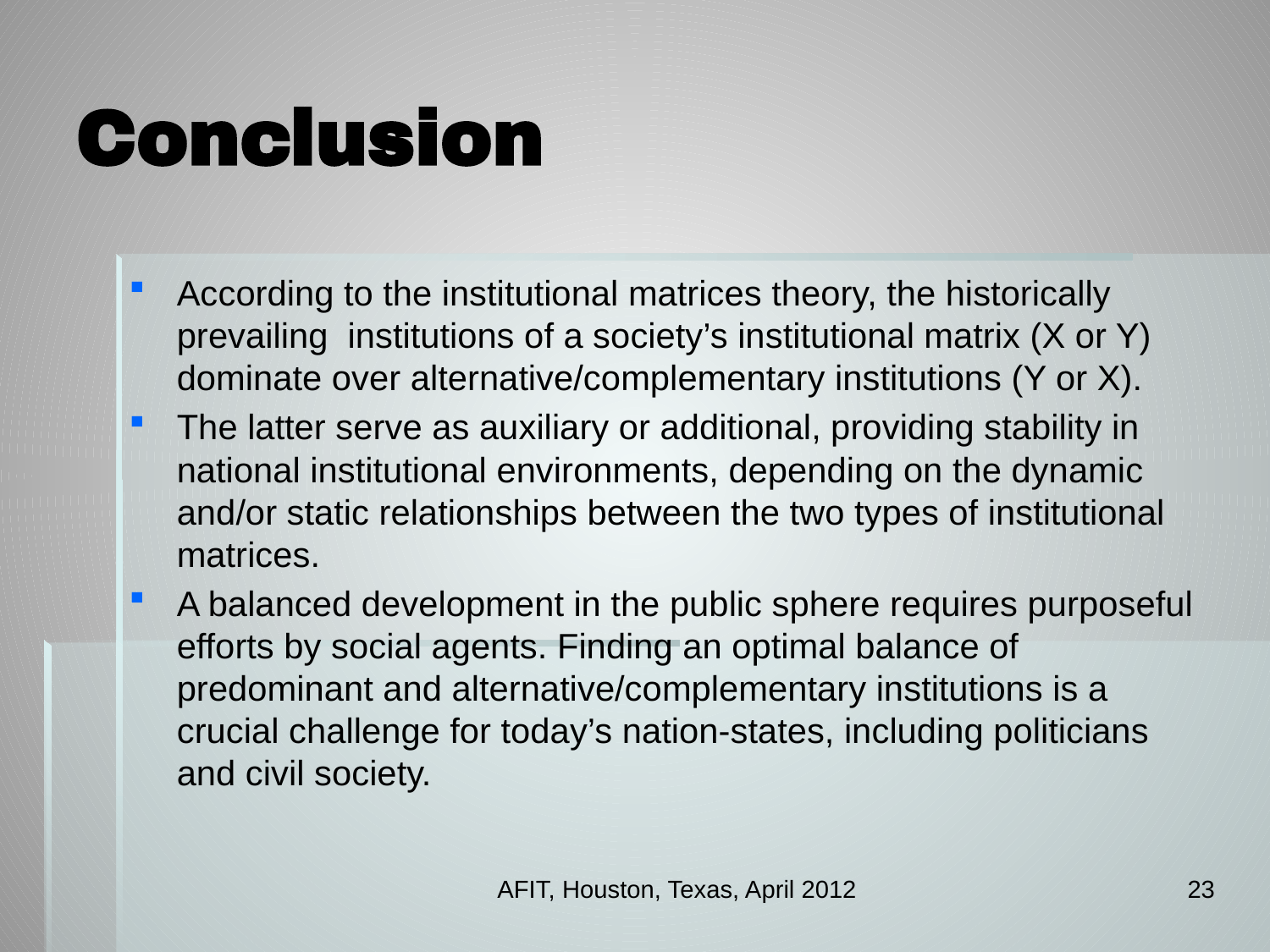

# Conclusion
According to the institutional matrices theory, the historically prevailing  institutions of a society’s institutional matrix (X or Y) dominate over alternative/complementary institutions (Y or X).
The latter serve as auxiliary or additional, providing stability in national institutional environments, depending on the dynamic and/or static relationships between the two types of institutional matrices.
A balanced development in the public sphere requires purposeful efforts by social agents. Finding an optimal balance of predominant and alternative/complementary institutions is a crucial challenge for today’s nation-states, including politicians and civil society.

AFIT, Houston, Texas, April 2012
23